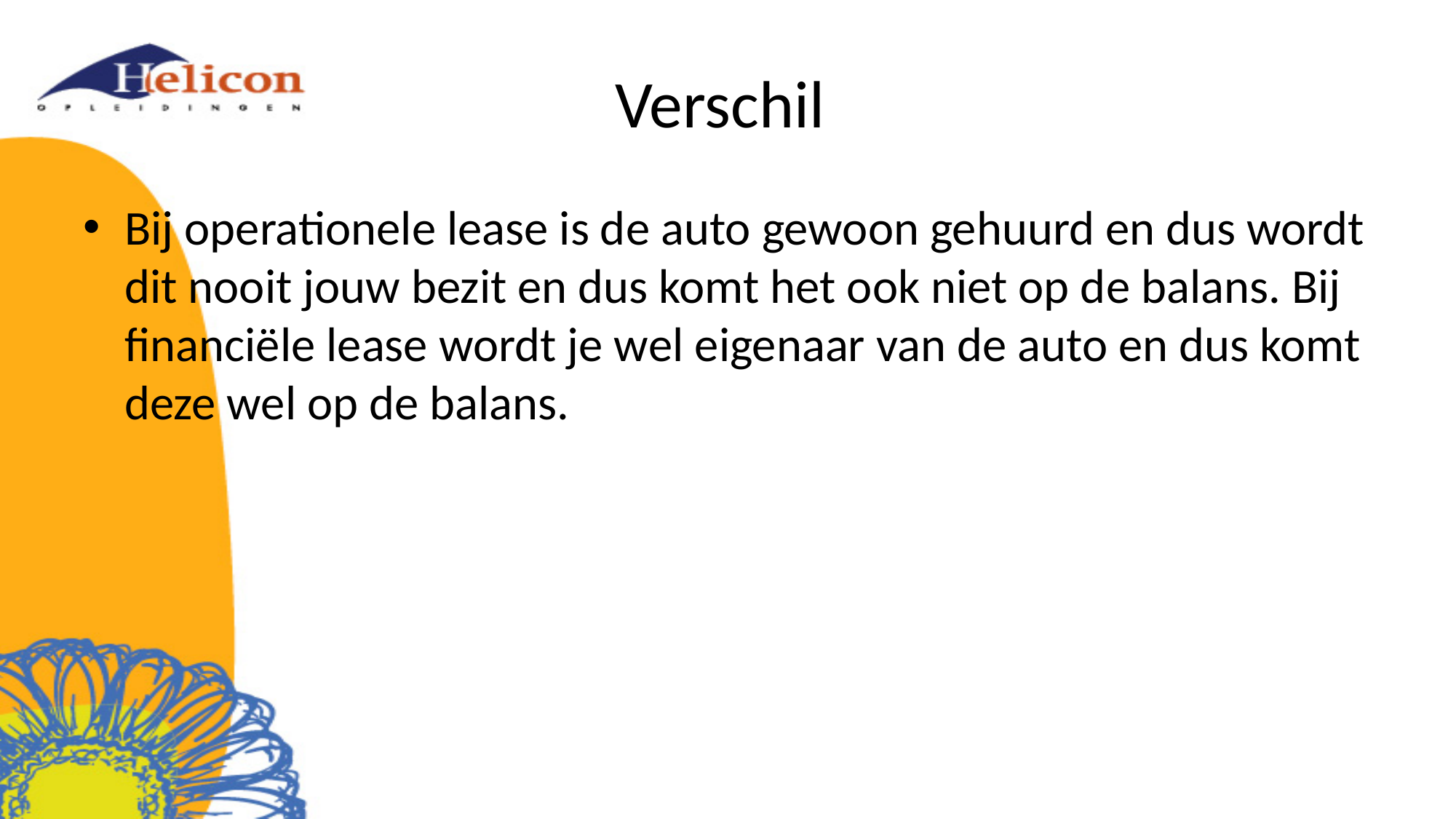

# Verschil
Bij operationele lease is de auto gewoon gehuurd en dus wordt dit nooit jouw bezit en dus komt het ook niet op de balans. Bij financiële lease wordt je wel eigenaar van de auto en dus komt deze wel op de balans.